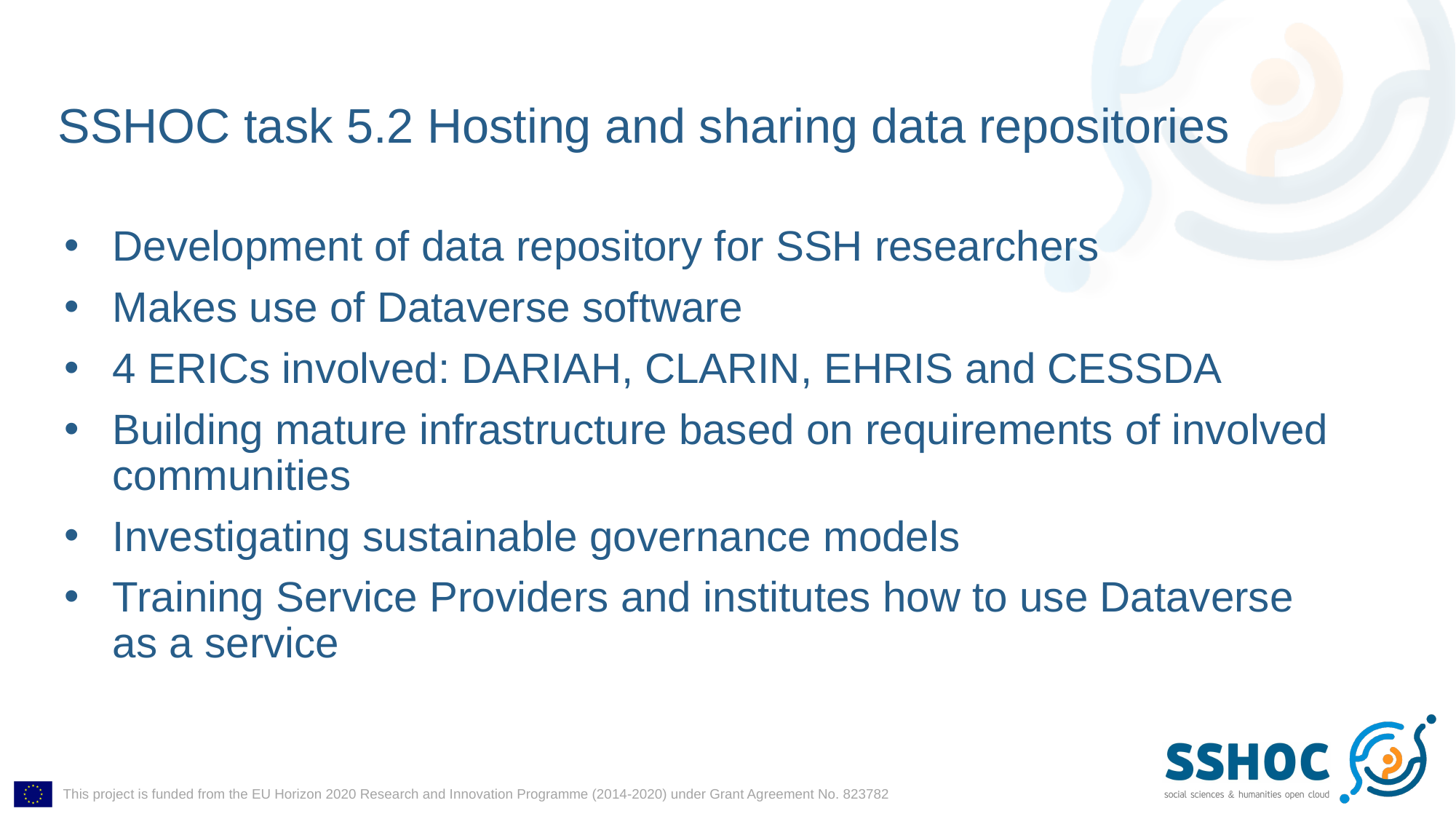

# SSHOC task 5.2 Hosting and sharing data repositories
Development of data repository for SSH researchers
Makes use of Dataverse software
4 ERICs involved: DARIAH, CLARIN, EHRIS and CESSDA
Building mature infrastructure based on requirements of involved communities
Investigating sustainable governance models
Training Service Providers and institutes how to use Dataverse as a service